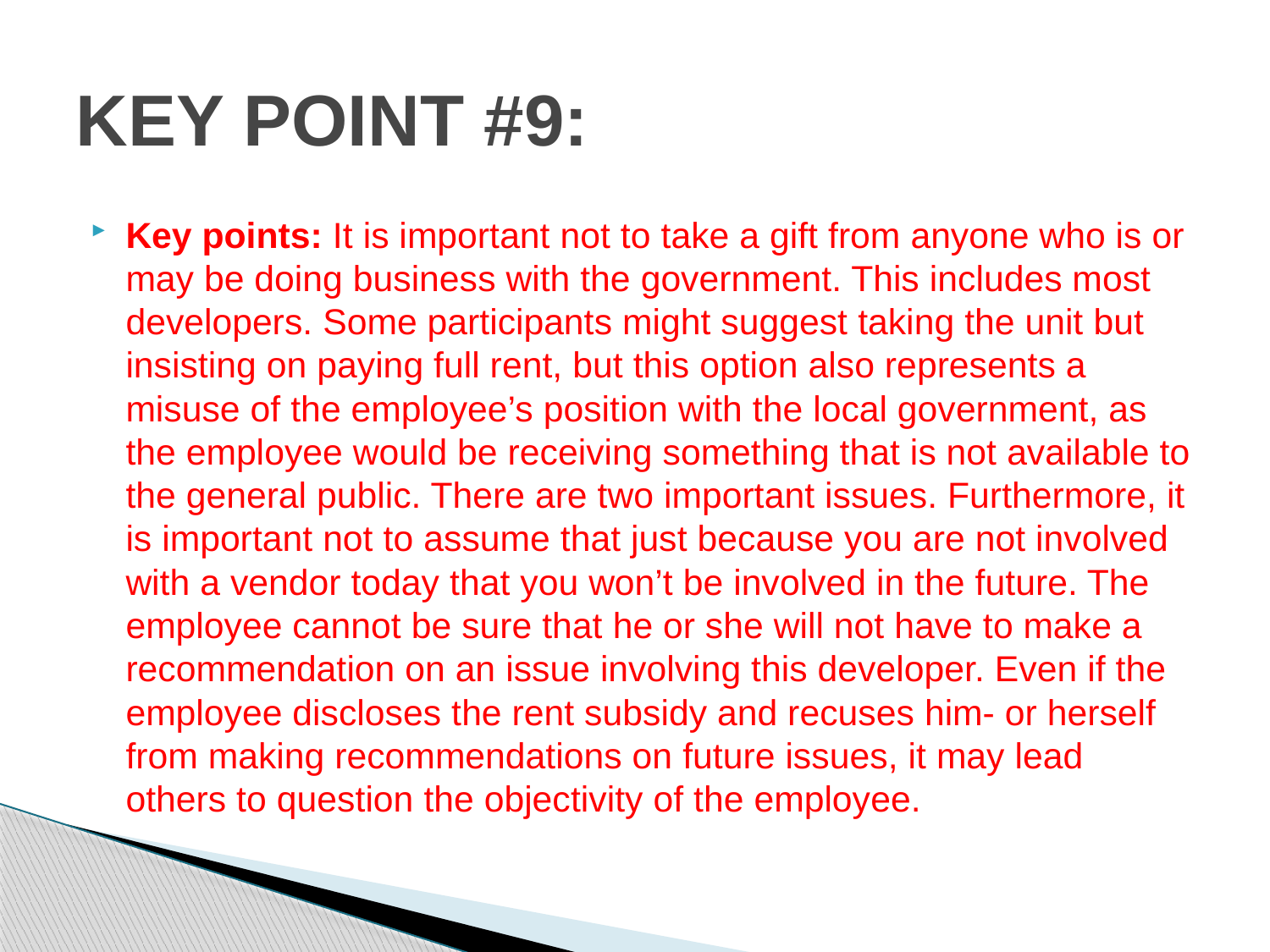

# KEY POINT #9:
Key points: It is important not to take a gift from anyone who is or may be doing business with the government. This includes most developers. Some participants might suggest taking the unit but insisting on paying full rent, but this option also represents a misuse of the employee’s position with the local government, as the employee would be receiving something that is not available to the general public. There are two important issues. Furthermore, it is important not to assume that just because you are not involved with a vendor today that you won’t be involved in the future. The employee cannot be sure that he or she will not have to make a recommendation on an issue involving this developer. Even if the employee discloses the rent subsidy and recuses him- or herself from making recommendations on future issues, it may lead others to question the objectivity of the employee.